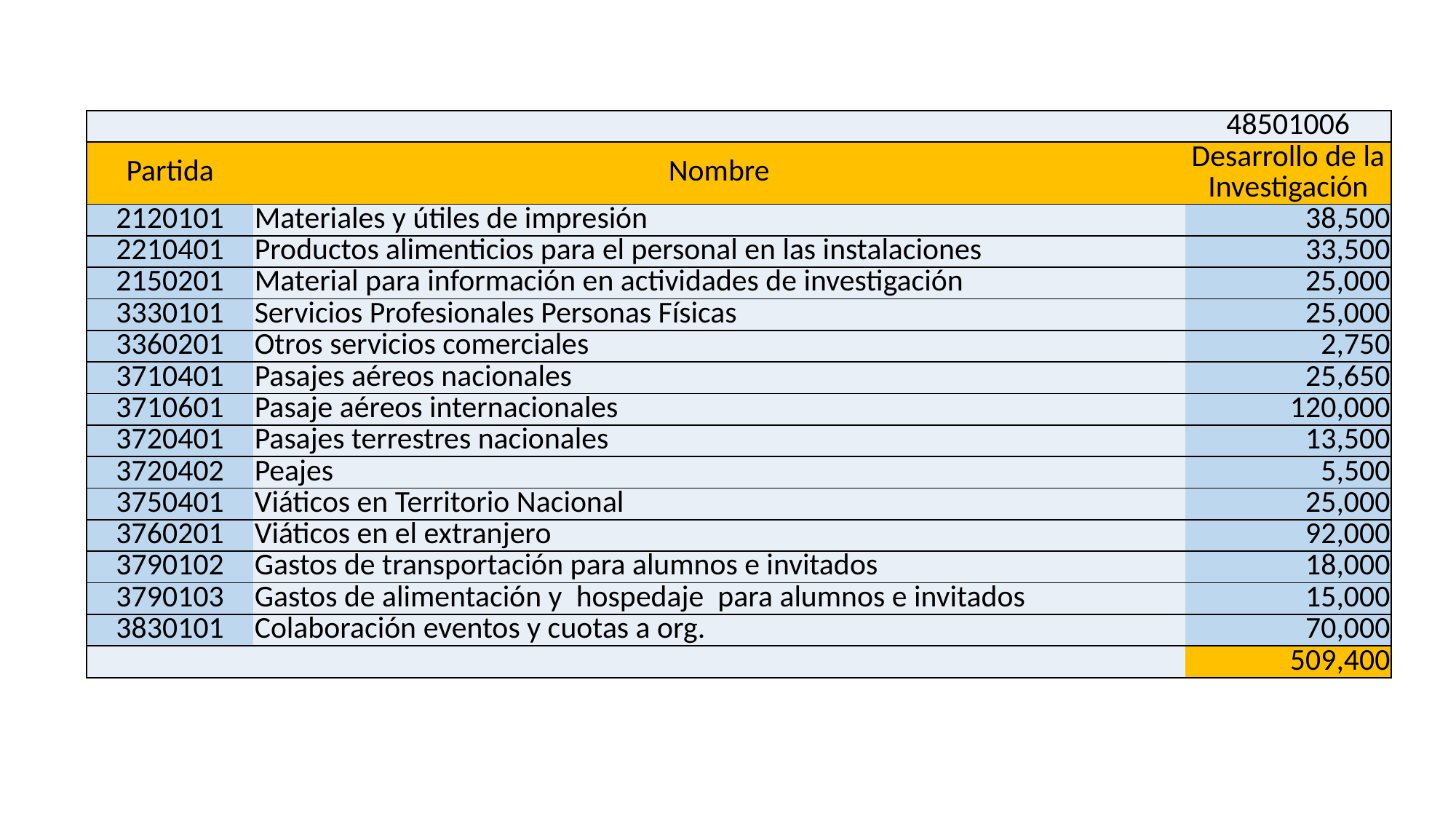

|  |  | 48501006 |
| --- | --- | --- |
| Partida | Nombre | Desarrollo de la Investigación |
| 2120101 | Materiales y útiles de impresión | 38,500 |
| 2210401 | Productos alimenticios para el personal en las instalaciones | 33,500 |
| 2150201 | Material para información en actividades de investigación | 25,000 |
| 3330101 | Servicios Profesionales Personas Físicas | 25,000 |
| 3360201 | Otros servicios comerciales | 2,750 |
| 3710401 | Pasajes aéreos nacionales | 25,650 |
| 3710601 | Pasaje aéreos internacionales | 120,000 |
| 3720401 | Pasajes terrestres nacionales | 13,500 |
| 3720402 | Peajes | 5,500 |
| 3750401 | Viáticos en Territorio Nacional | 25,000 |
| 3760201 | Viáticos en el extranjero | 92,000 |
| 3790102 | Gastos de transportación para alumnos e invitados | 18,000 |
| 3790103 | Gastos de alimentación y hospedaje para alumnos e invitados | 15,000 |
| 3830101 | Colaboración eventos y cuotas a org. | 70,000 |
|  |  | 509,400 |